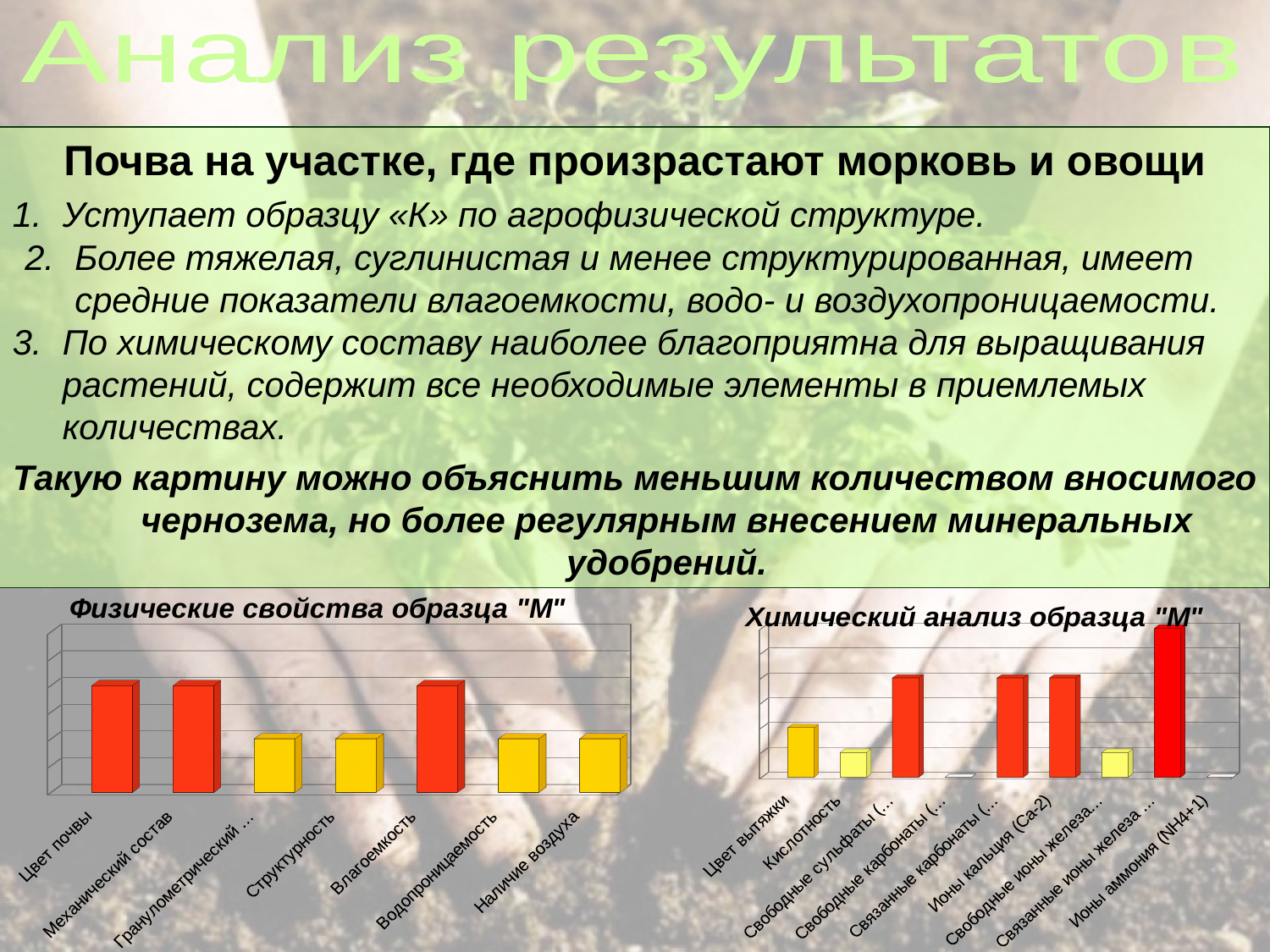

Анализ результатов
Почва на участке, где произрастают морковь и овощи

Уступает образцу «К» по агрофизической структуре.
Более тяжелая, суглинистая и менее структурированная, имеет средние показатели влагоемкости, водо- и воздухопроницаемости.
По химическому составу наиболее благоприятна для выращивания растений, содержит все необходимые элементы в приемлемых количествах.

Такую картину можно объяснить меньшим количеством вносимого чернозема, но более регулярным внесением минеральных удобрений.

[unsupported chart]

[unsupported chart]